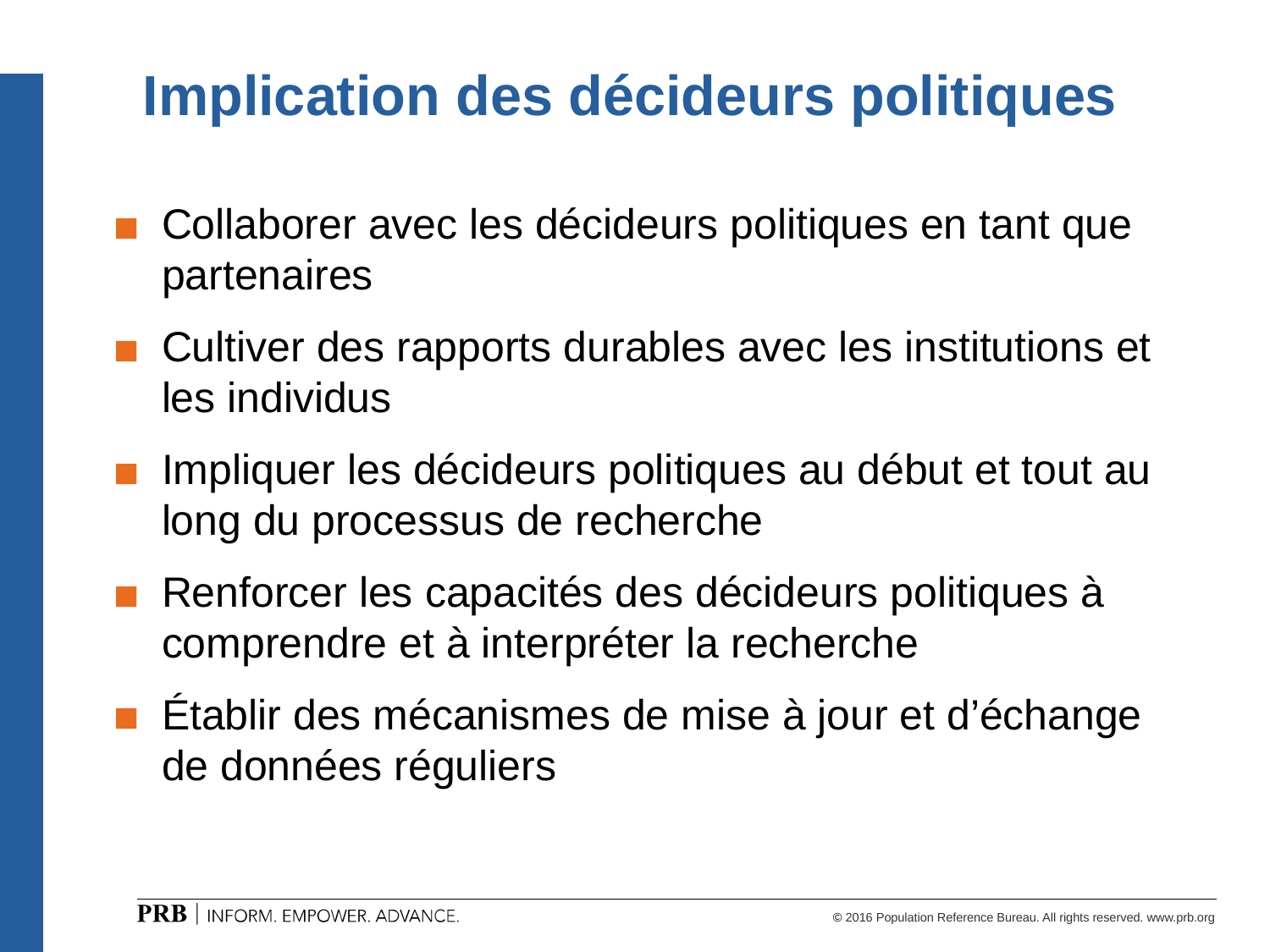

# Implication des décideurs politiques
Collaborer avec les décideurs politiques en tant que partenaires
Cultiver des rapports durables avec les institutions et les individus
Impliquer les décideurs politiques au début et tout au long du processus de recherche
Renforcer les capacités des décideurs politiques à comprendre et à interpréter la recherche
Établir des mécanismes de mise à jour et d’échange de données réguliers